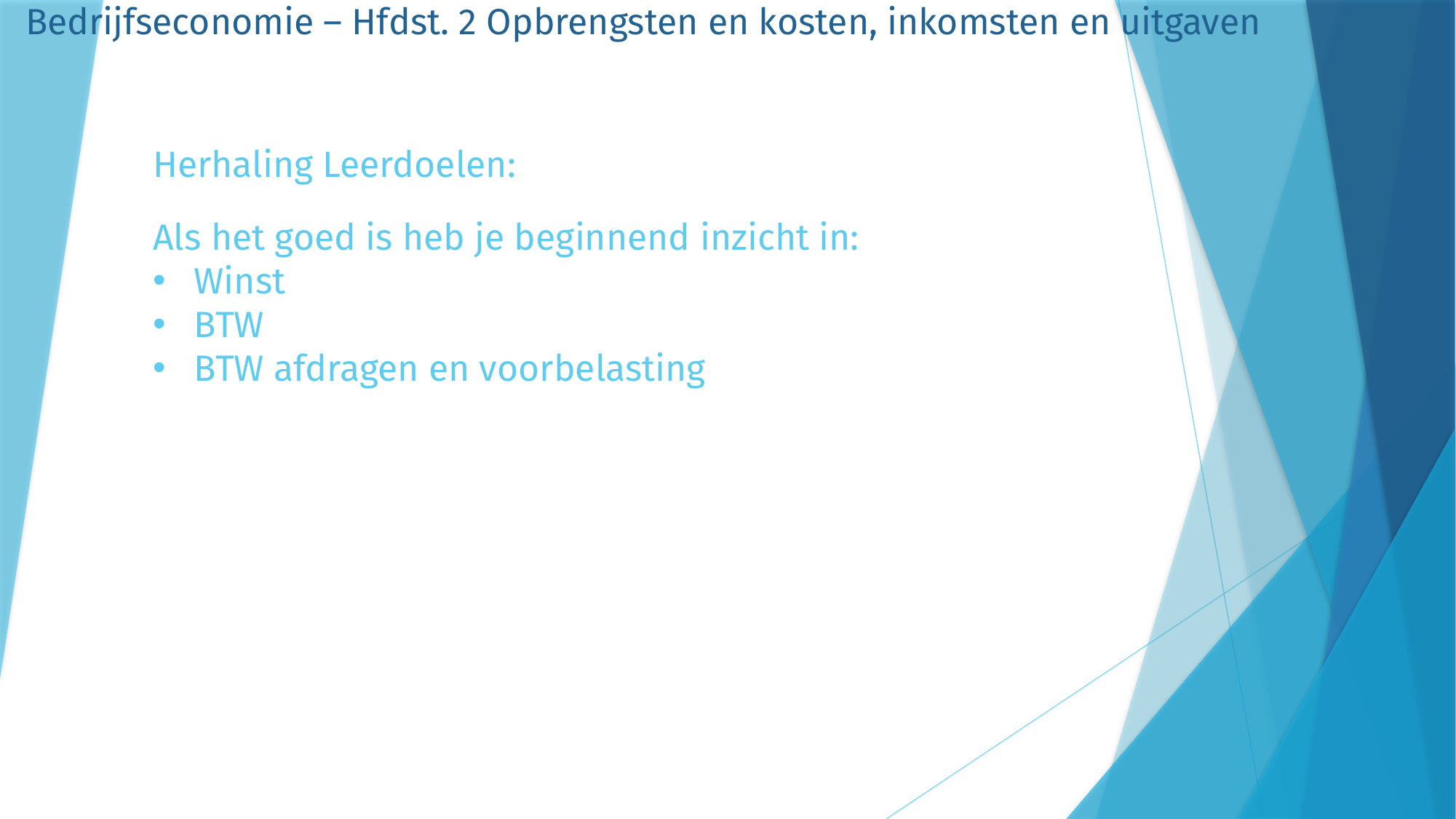

Bedrijfseconomie – Hfdst. 2 Opbrengsten en kosten, inkomsten en uitgaven
Herhaling Leerdoelen:
Als het goed is heb je beginnend inzicht in:
Winst
BTW
BTW afdragen en voorbelasting